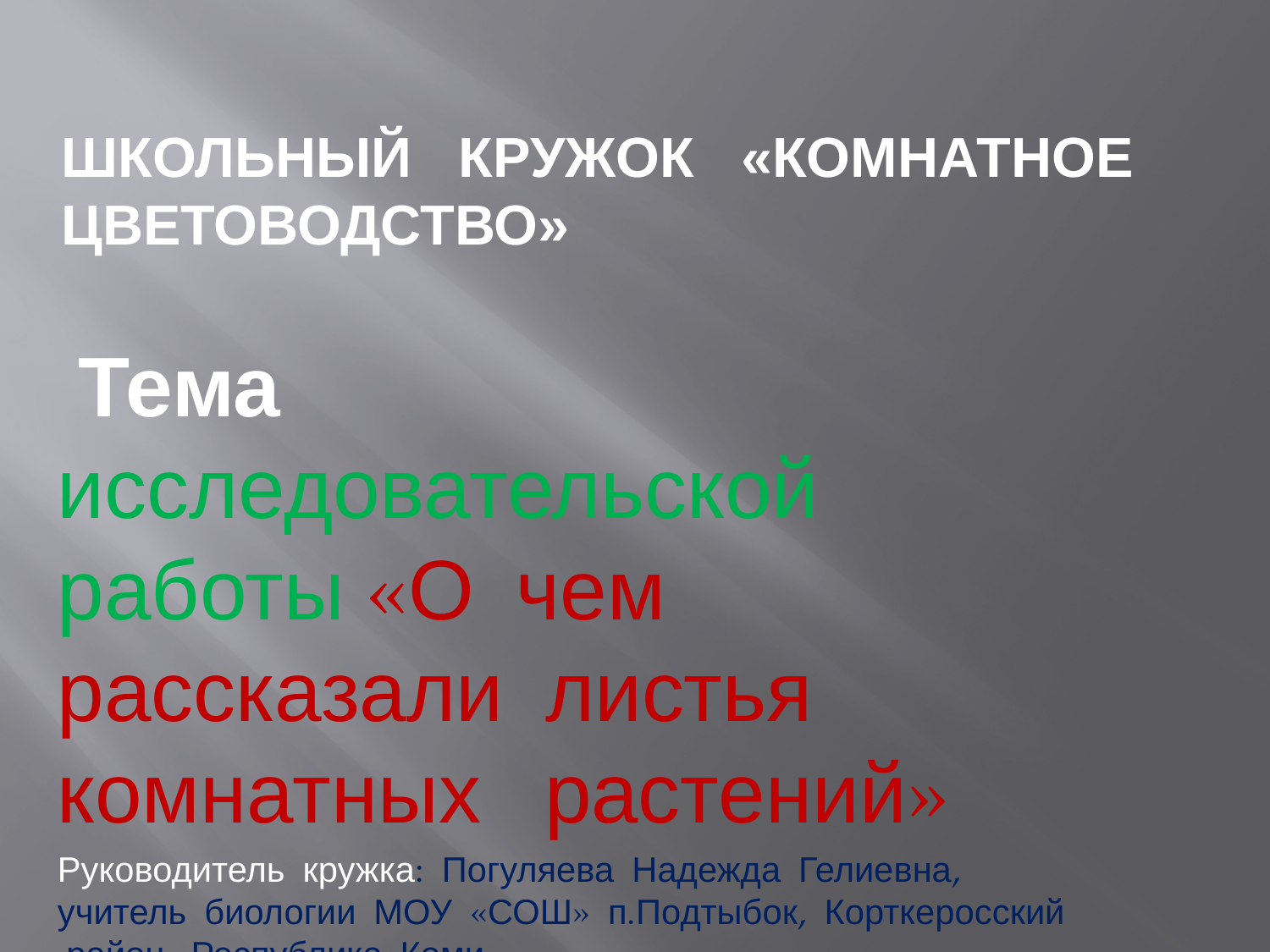

# Школьный   кружок   «Комнатное   цветоводство»
 Тема   исследовательской  работы «О  чем  рассказали  листья  комнатных   растений»
Руководитель  кружка:  Погуляева  Надежда  Гелиевна,  учитель  биологии  МОУ  «СОШ»  п.Подтыбок,  Корткеросский  район , Республика  Коми